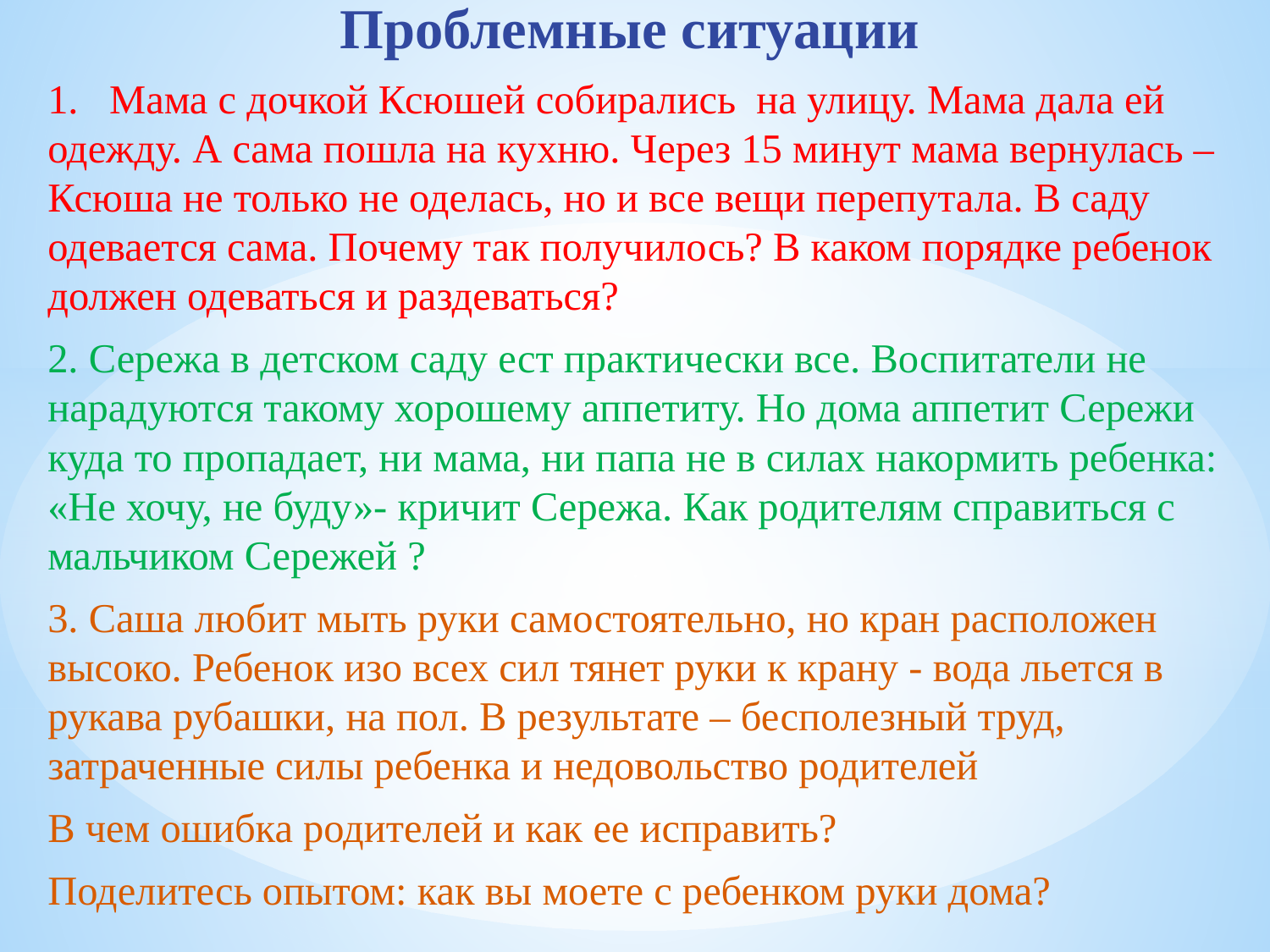

# Проблемные ситуации
1.   Мама с дочкой Ксюшей собирались  на улицу. Мама дала ей одежду. А сама пошла на кухню. Через 15 минут мама вернулась – Ксюша не только не оделась, но и все вещи перепутала. В саду одевается сама. Почему так получилось? В каком порядке ребенок должен одеваться и раздеваться?
2. Сережа в детском саду ест практически все. Воспитатели не нарадуются такому хорошему аппетиту. Но дома аппетит Сережи куда то пропадает, ни мама, ни папа не в силах накормить ребенка: «Не хочу, не буду»- кричит Сережа. Как родителям справиться с мальчиком Сережей ?
3. Саша любит мыть руки самостоятельно, но кран расположен высоко. Ребенок изо всех сил тянет руки к крану - вода льется в рукава рубашки, на пол. В результате – бесполезный труд, затраченные силы ребенка и недовольство родителей
В чем ошибка родителей и как ее исправить?
Поделитесь опытом: как вы моете с ребенком руки дома?